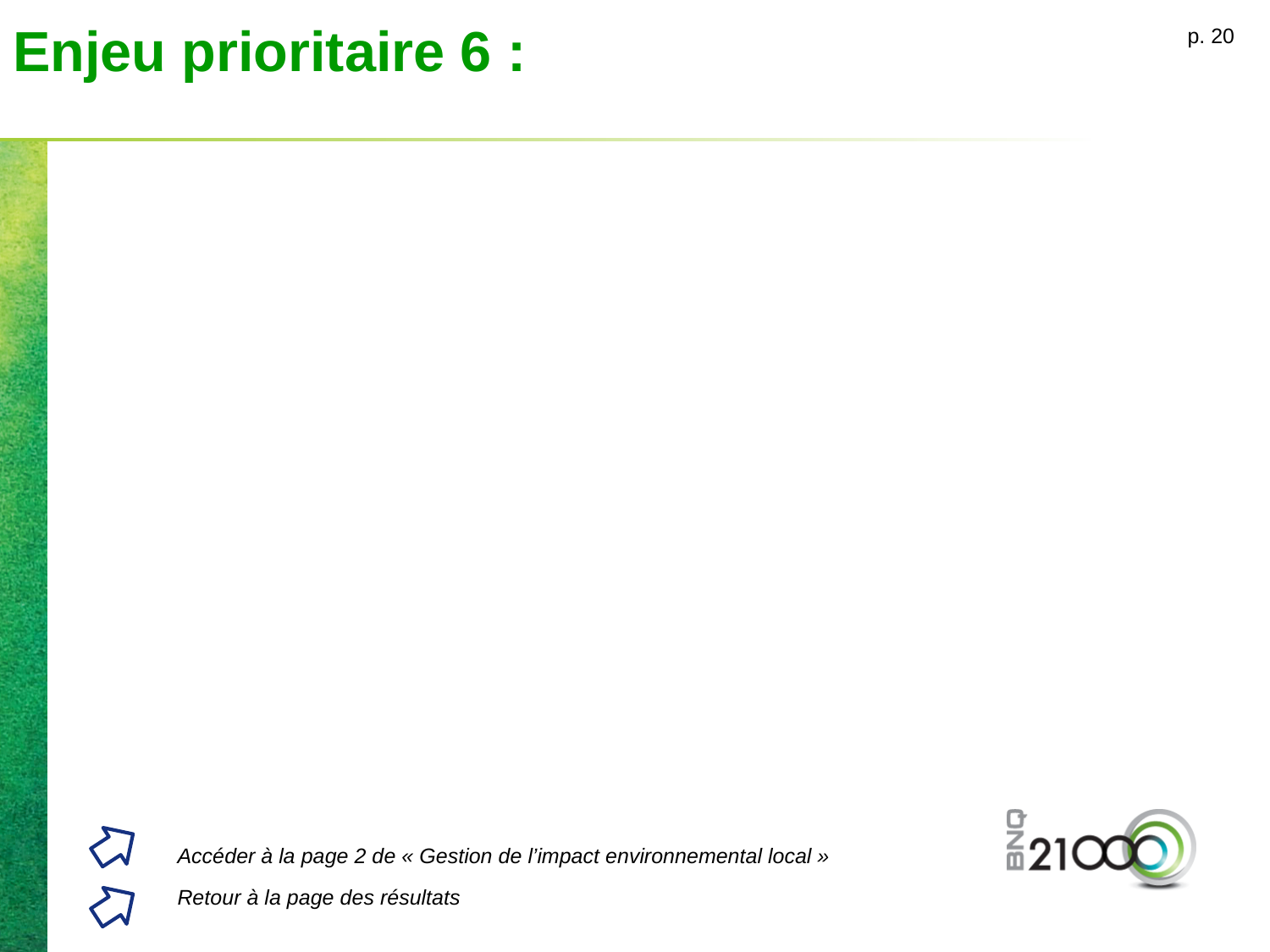

# Enjeu prioritaire 6 :
p. 20

Accéder à la page 2 de « Gestion de l’impact environnemental local »
Retour à la page des résultats